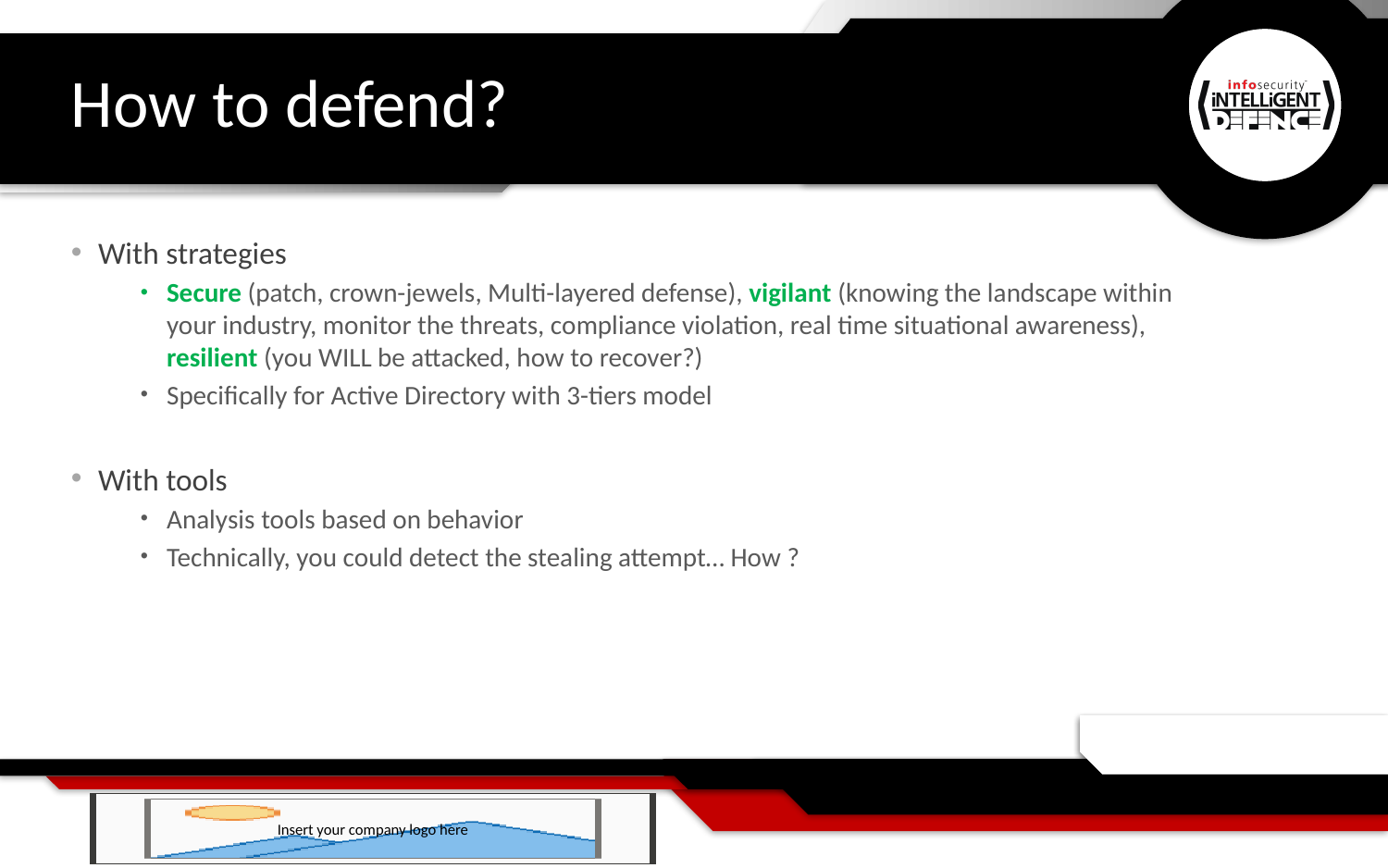

# How to defend?
With strategies
Secure (patch, crown-jewels, Multi-layered defense), vigilant (knowing the landscape within your industry, monitor the threats, compliance violation, real time situational awareness), resilient (you WILL be attacked, how to recover?)
Specifically for Active Directory with 3-tiers model

With tools
Analysis tools based on behavior
Technically, you could detect the stealing attempt… How ?